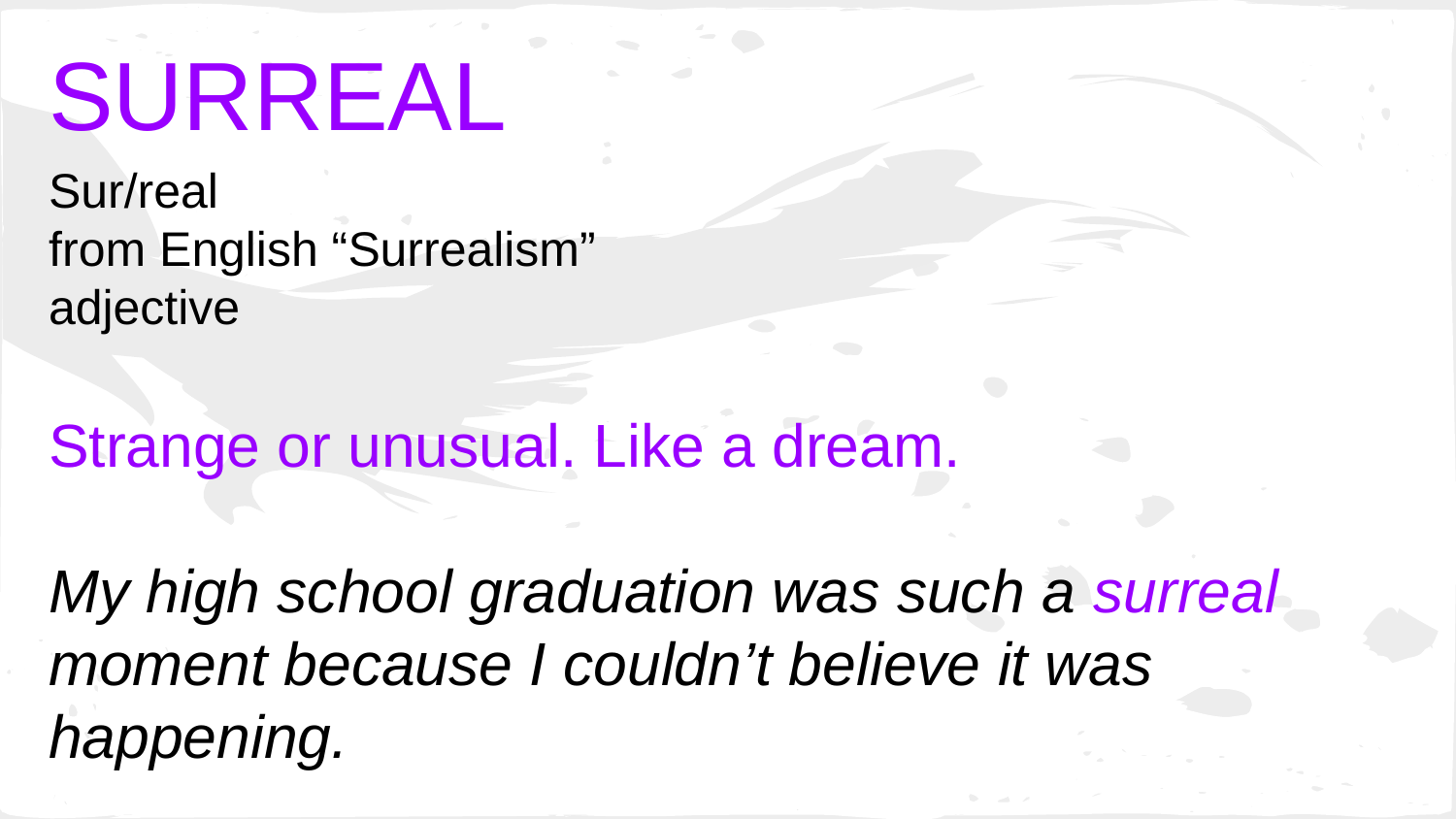

# SURREAL
Sur/real
from English “Surrealism”
adjective

Strange or unusual. Like a dream.

My high school graduation was such a surreal moment because I couldn’t believe it was happening.